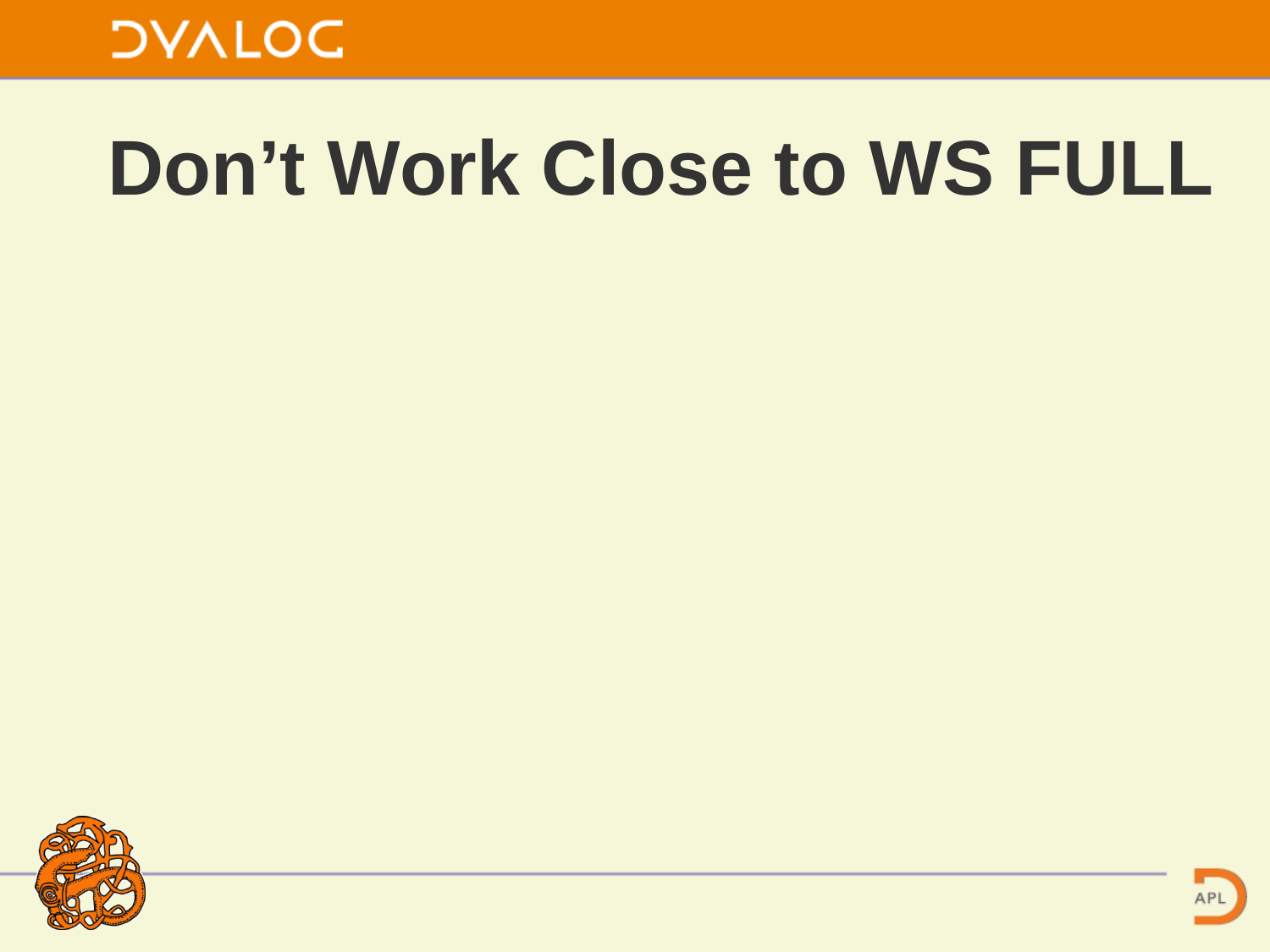

# Don’t Work Close to WS FULL